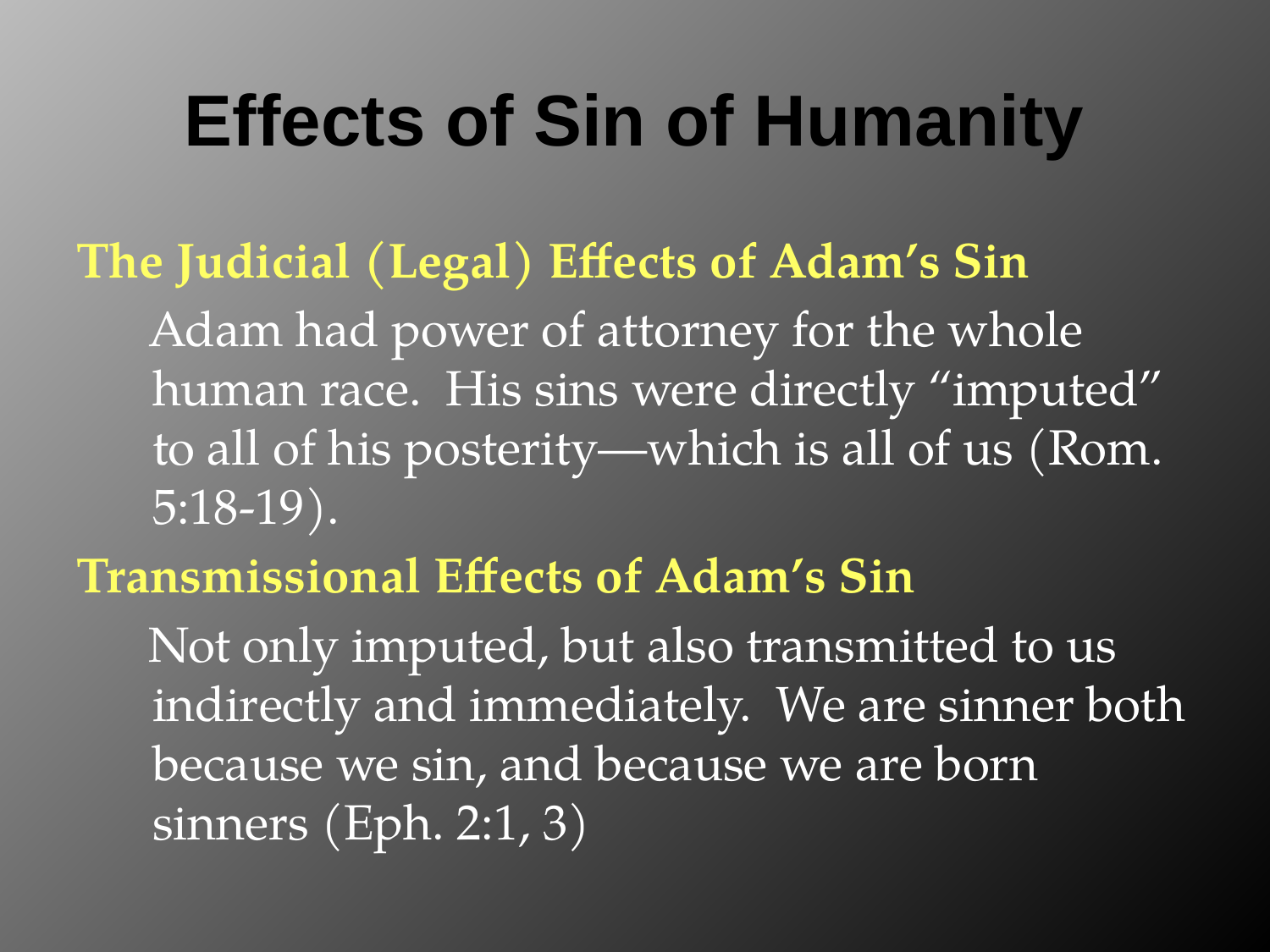

# Effects of Sin of Humanity
The Judicial (Legal) Effects of Adam’s Sin
Adam had power of attorney for the whole human race.  His sins were directly “imputed” to all of his posterity—which is all of us (Rom. 5:18-19).
Transmissional Effects of Adam’s Sin
Not only imputed, but also transmitted to us indirectly and immediately.  We are sinner both because we sin, and because we are born sinners (Eph. 2:1, 3)